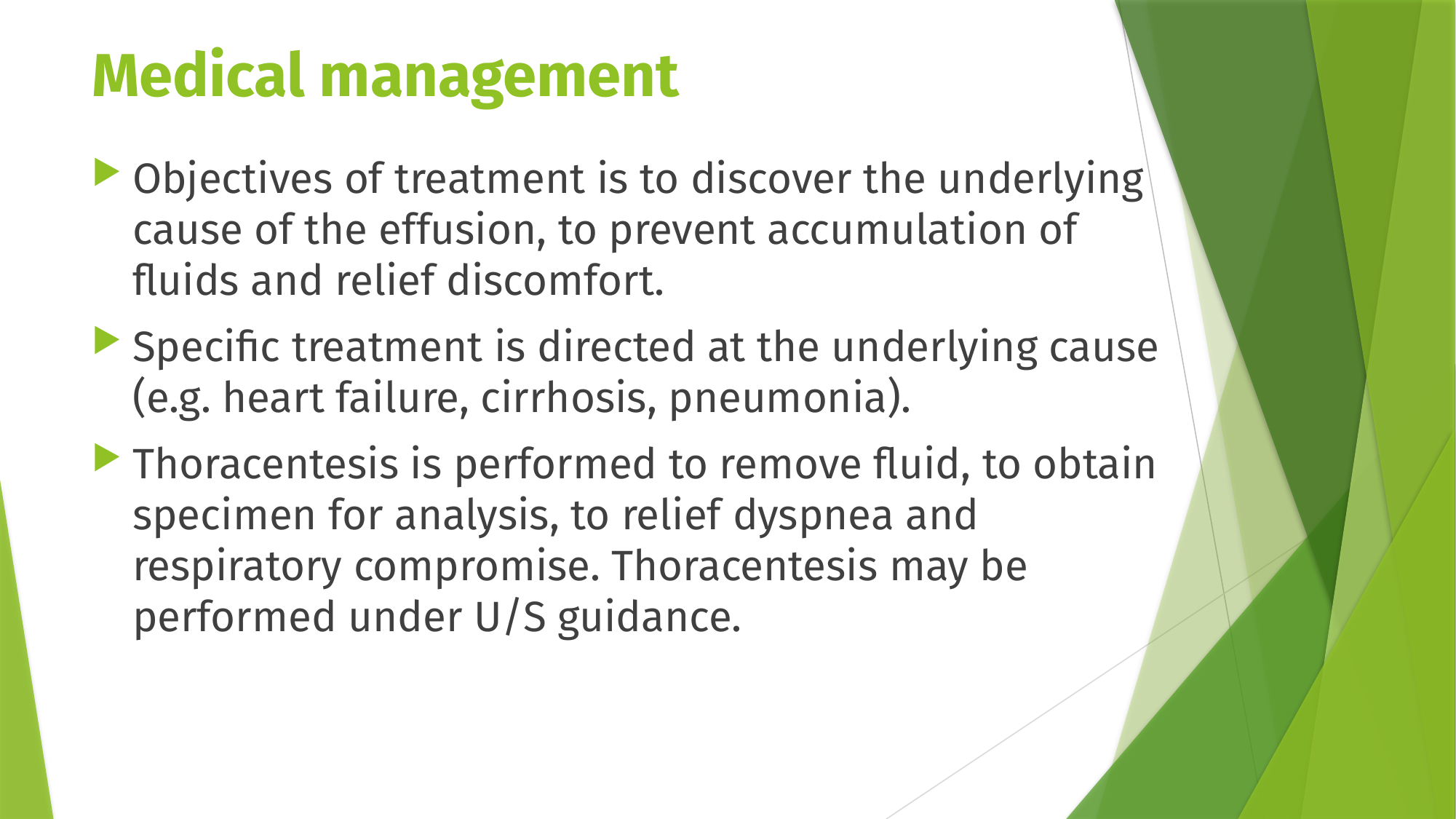

# Medical management
Objectives of treatment is to discover the underlying cause of the effusion, to prevent accumulation of fluids and relief discomfort.
Specific treatment is directed at the underlying cause (e.g. heart failure, cirrhosis, pneumonia).
Thoracentesis is performed to remove fluid, to obtain specimen for analysis, to relief dyspnea and respiratory compromise. Thoracentesis may be performed under U/S guidance.